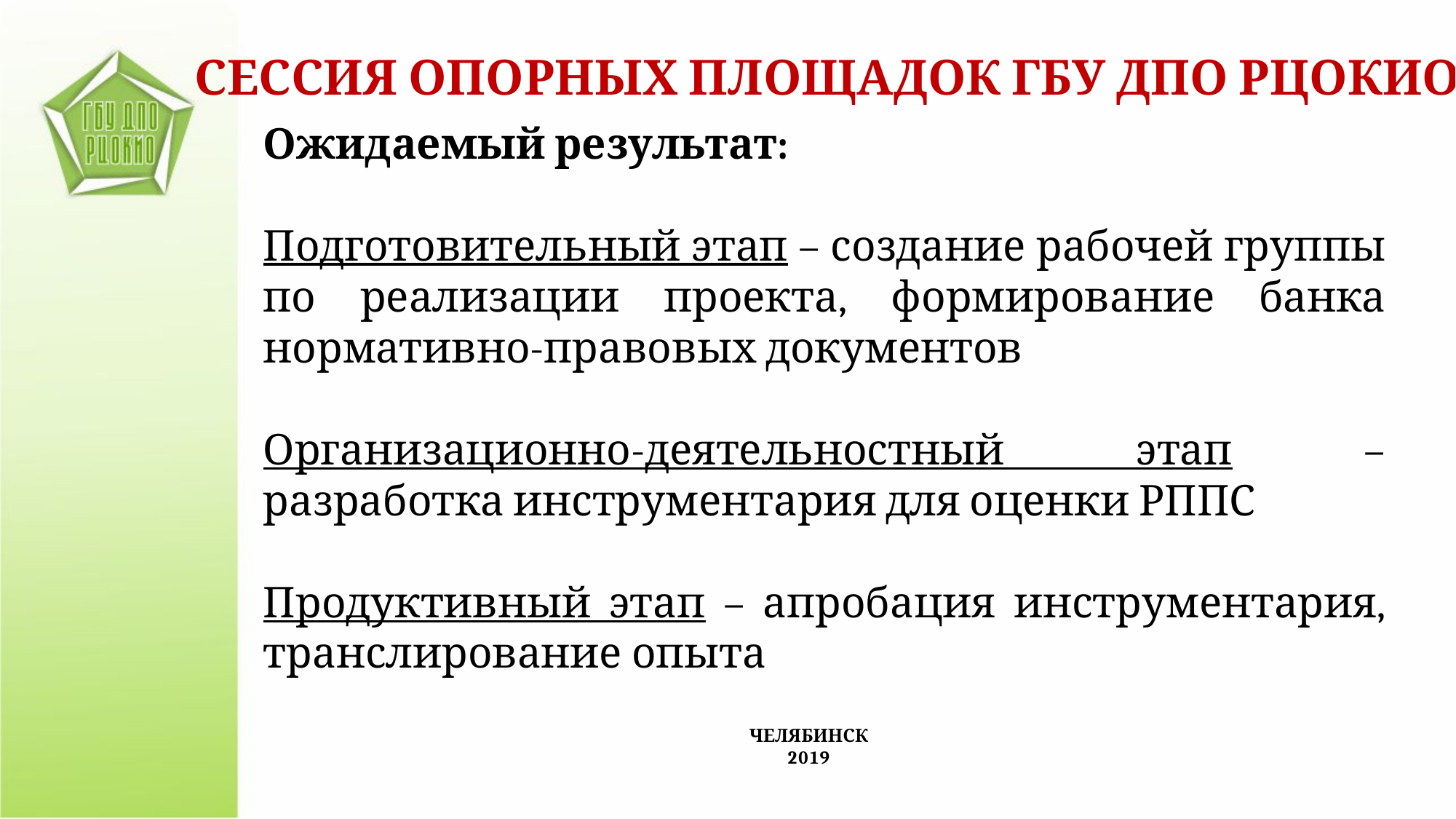

СЕССИЯ ОПОРНЫХ ПЛОЩАДОК ГБУ ДПО РЦОКИО
Ожидаемый результат:

Подготовительный этап – создание рабочей группы по реализации проекта, формирование банка нормативно-правовых документов

Организационно-деятельностный этап – разработка инструментария для оценки РППС

Продуктивный этап – апробация инструментария, транслирование опыта

ЧЕЛЯБИНСК
2019